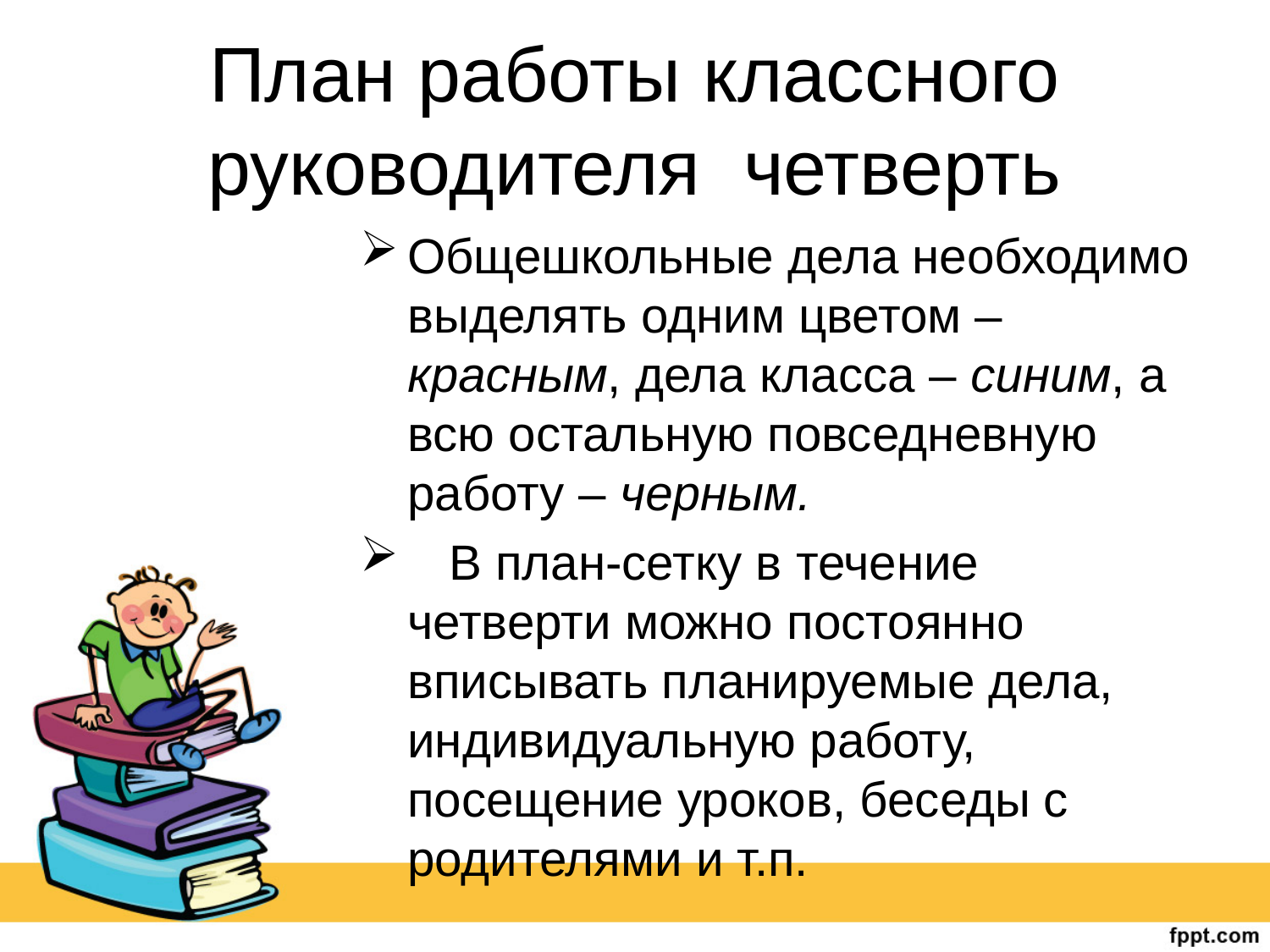

# План работы классного руководителя  четверть
Общешкольные дела необходимо выделять одним цветом – красным, дела класса – синим, а всю остальную повседневную работу – черным.
   В план-сетку в течение четверти можно постоянно вписывать планируемые дела, индивидуальную работу, посещение уроков, беседы с родителями и т.п.